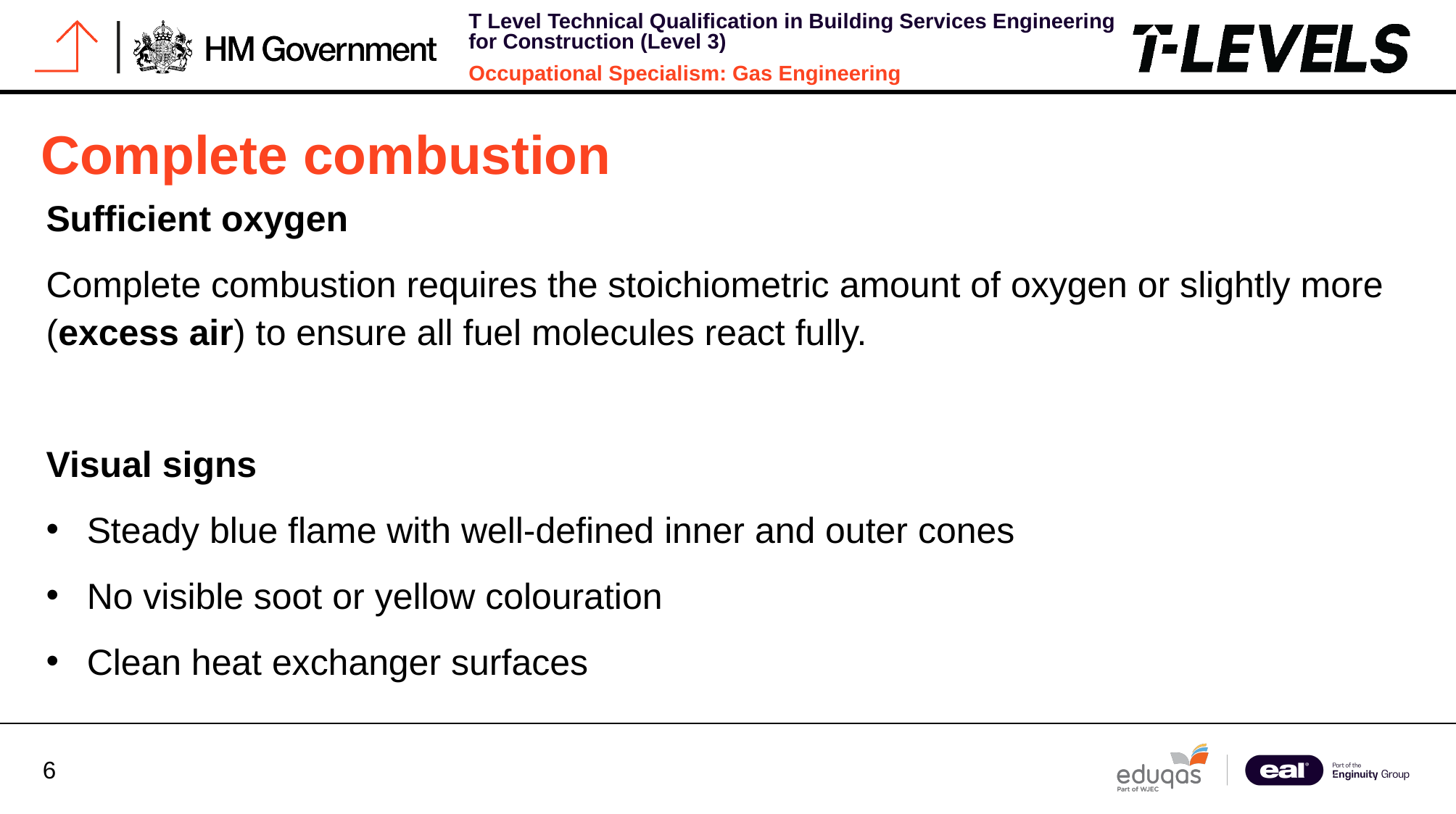

# Complete combustion
Sufficient oxygen
Complete combustion requires the stoichiometric amount of oxygen or slightly more (excess air) to ensure all fuel molecules react fully.

Visual signs
Steady blue flame with well-defined inner and outer cones
No visible soot or yellow colouration
Clean heat exchanger surfaces